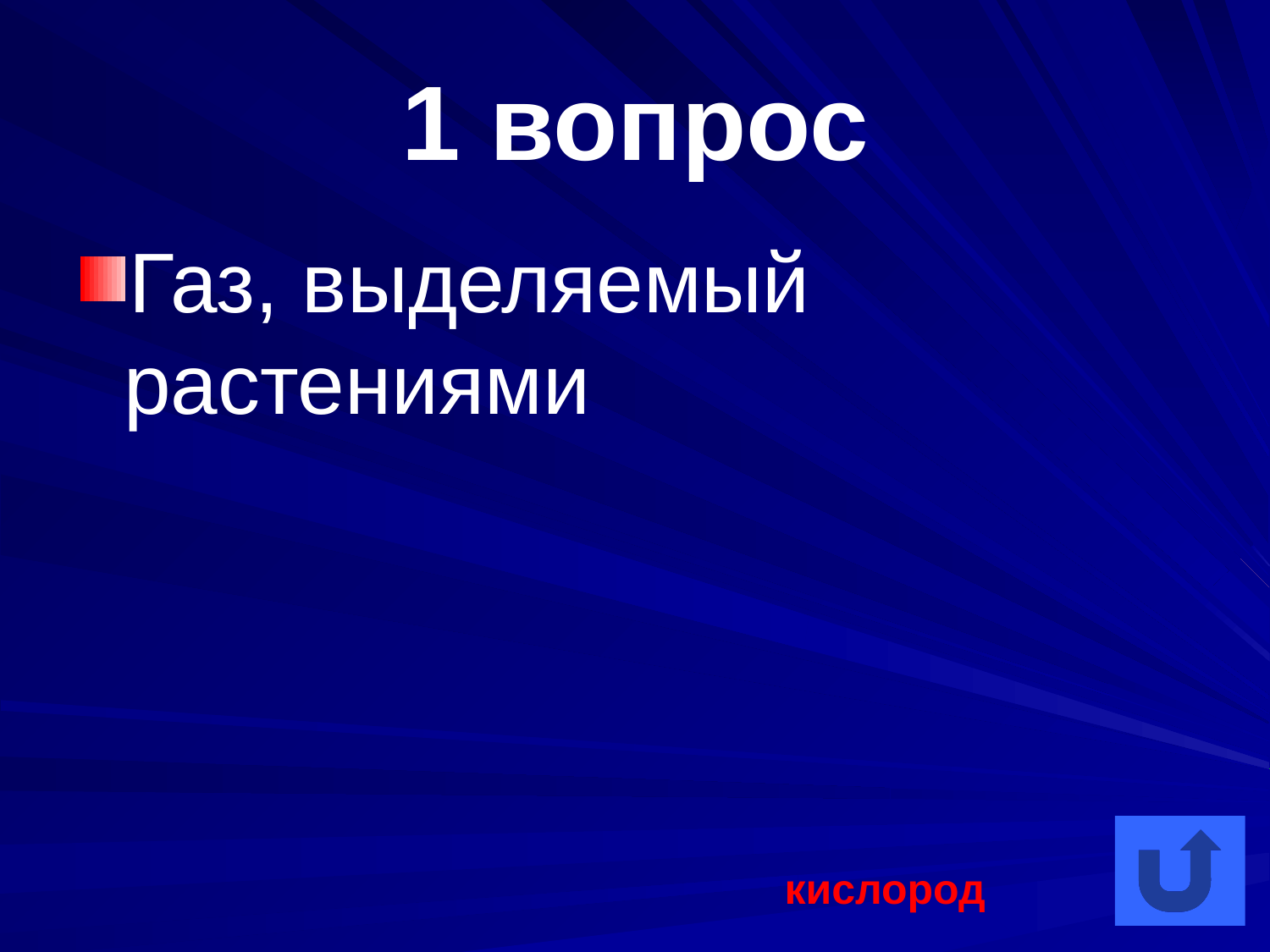

# 1 вопрос
Газ, выделяемый растениями

кислород